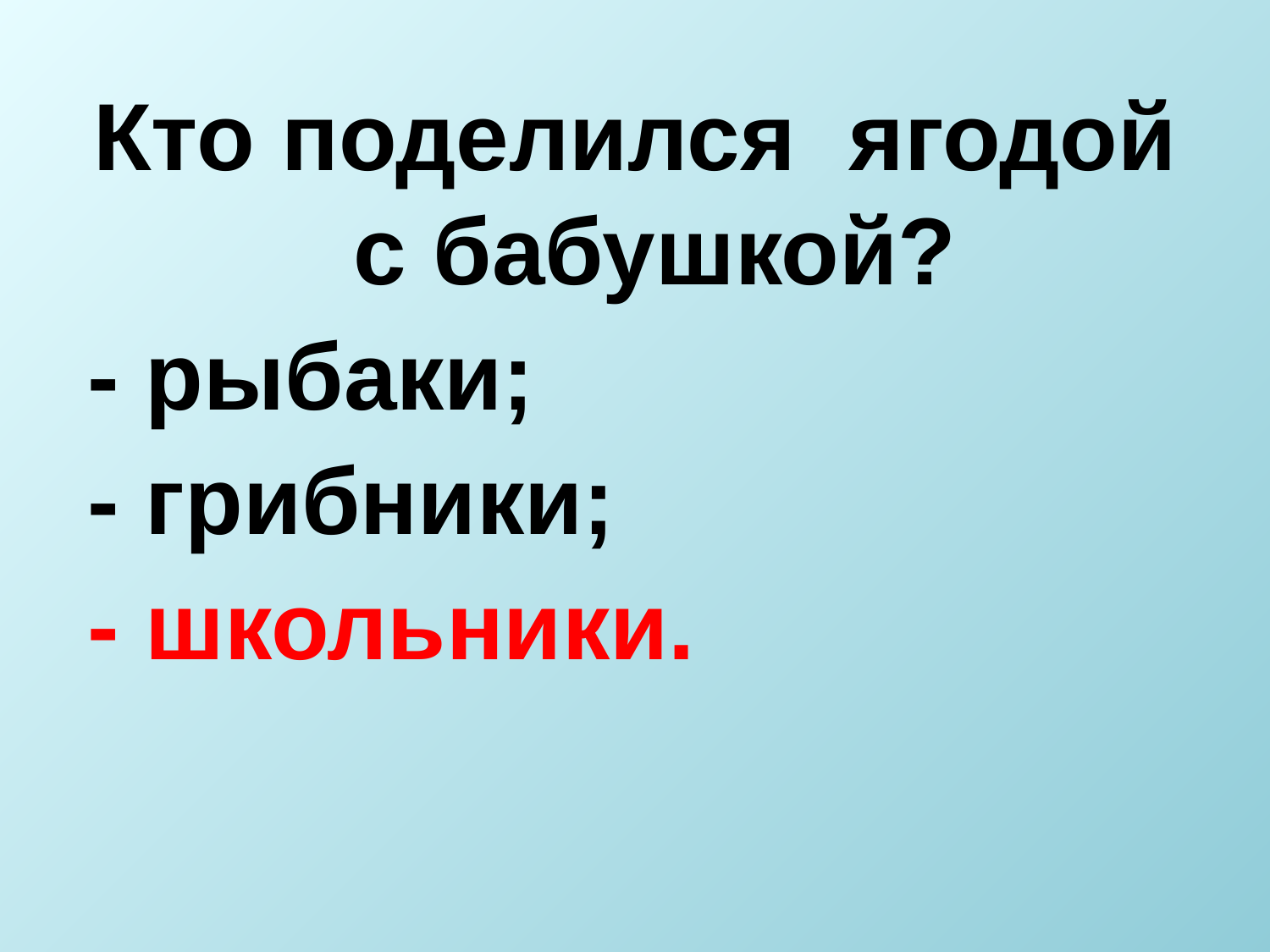

Кто поделился  ягодой с бабушкой?
- рыбаки;
- грибники;
- школьники.